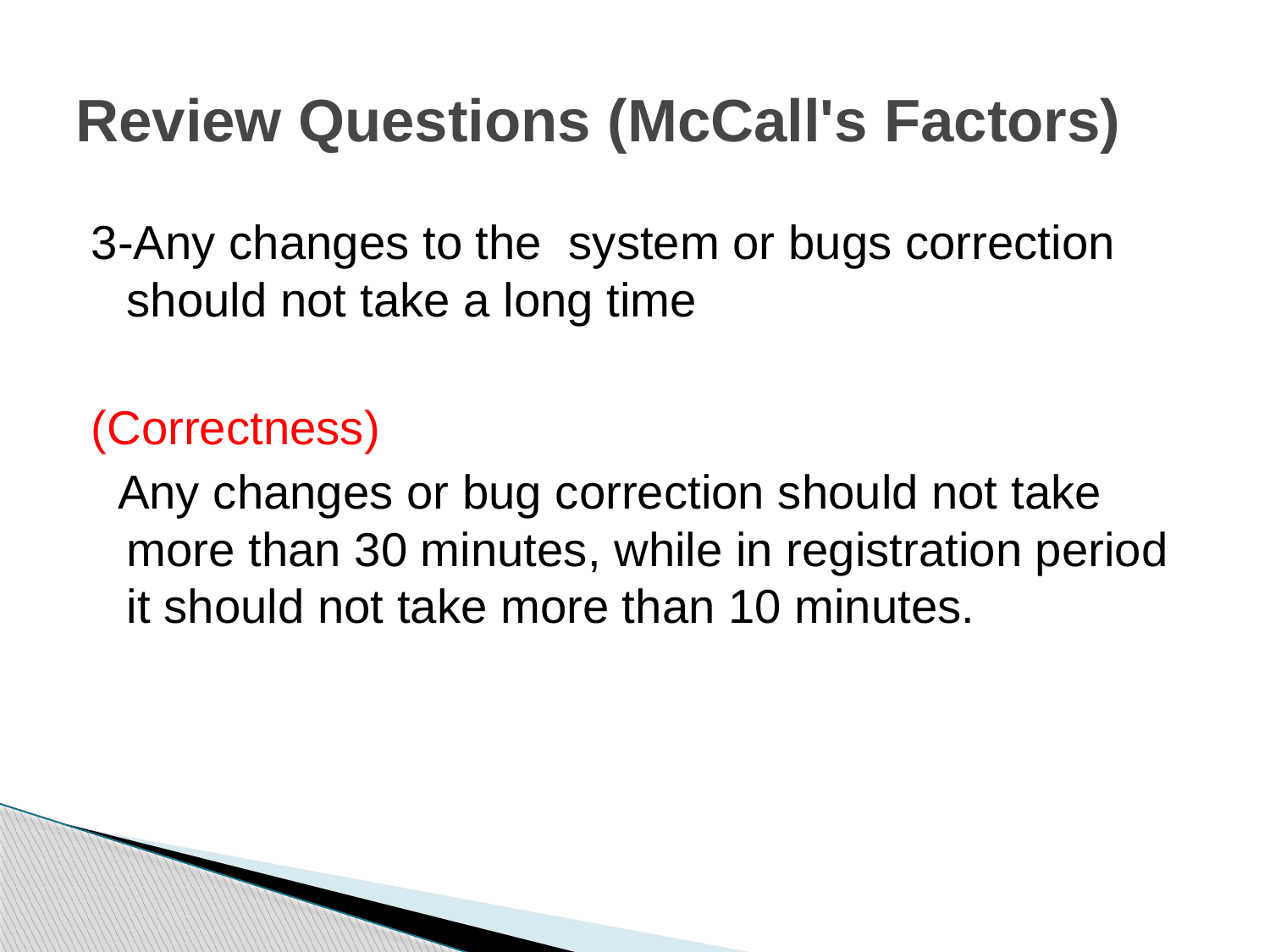

# Review Questions (McCall's Factors)
3-Any changes to the  system or bugs correction should not take a long time

(Correctness)
  Any changes or bug correction should not take more than 30 minutes, while in registration period it should not take more than 10 minutes.